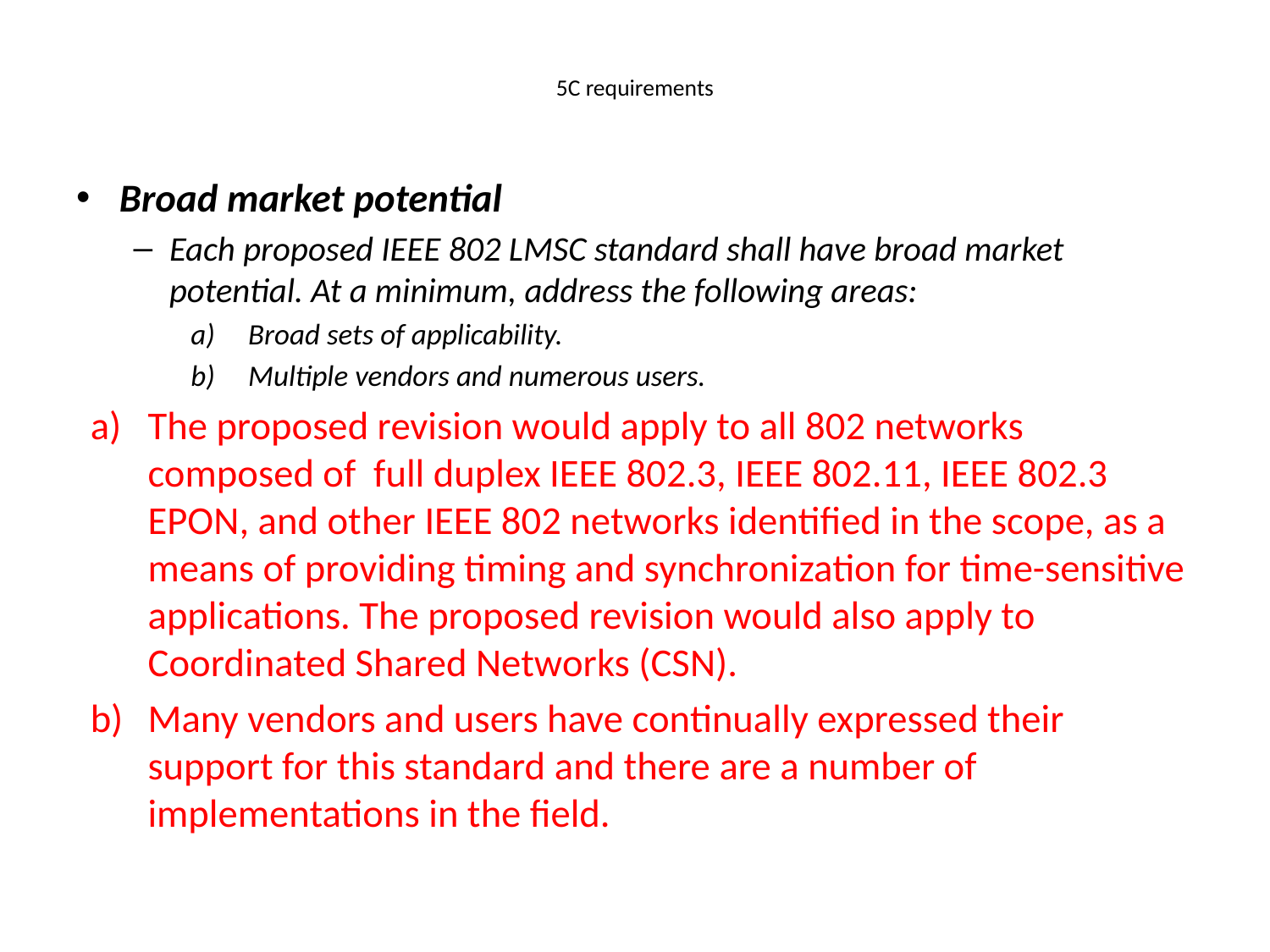

# 5C requirements
Broad market potential
Each proposed IEEE 802 LMSC standard shall have broad market potential. At a minimum, address the following areas:
Broad sets of applicability.
Multiple vendors and numerous users.
The proposed revision would apply to all 802 networks composed of  full duplex IEEE 802.3, IEEE 802.11, IEEE 802.3 EPON, and other IEEE 802 networks identified in the scope, as a means of providing timing and synchronization for time-sensitive applications. The proposed revision would also apply to Coordinated Shared Networks (CSN).
Many vendors and users have continually expressed their support for this standard and there are a number of implementations in the field.